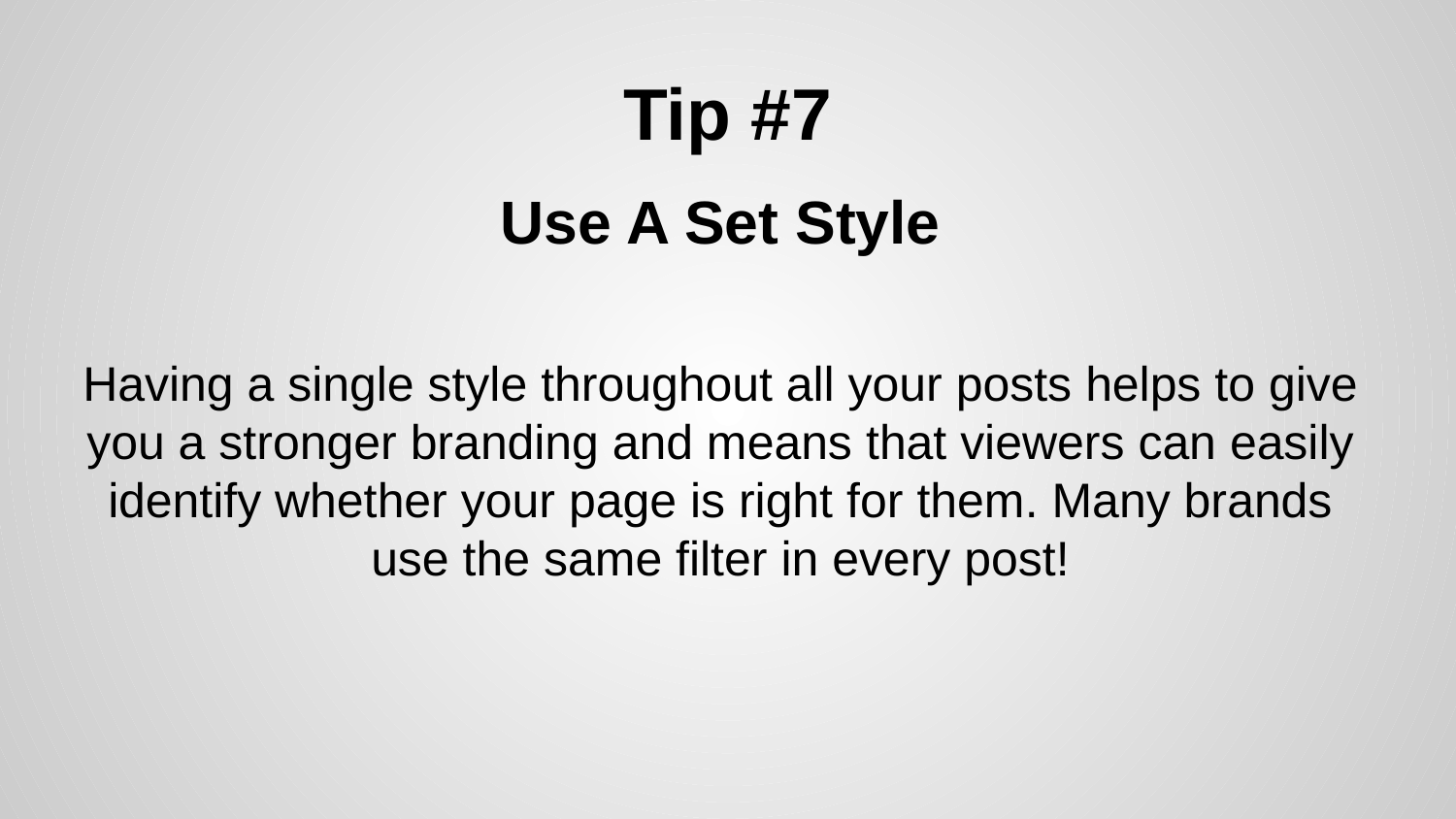

# Tip #7

Use A Set Style

Having a single style throughout all your posts helps to give you a stronger branding and means that viewers can easily identify whether your page is right for them. Many brands use the same filter in every post!